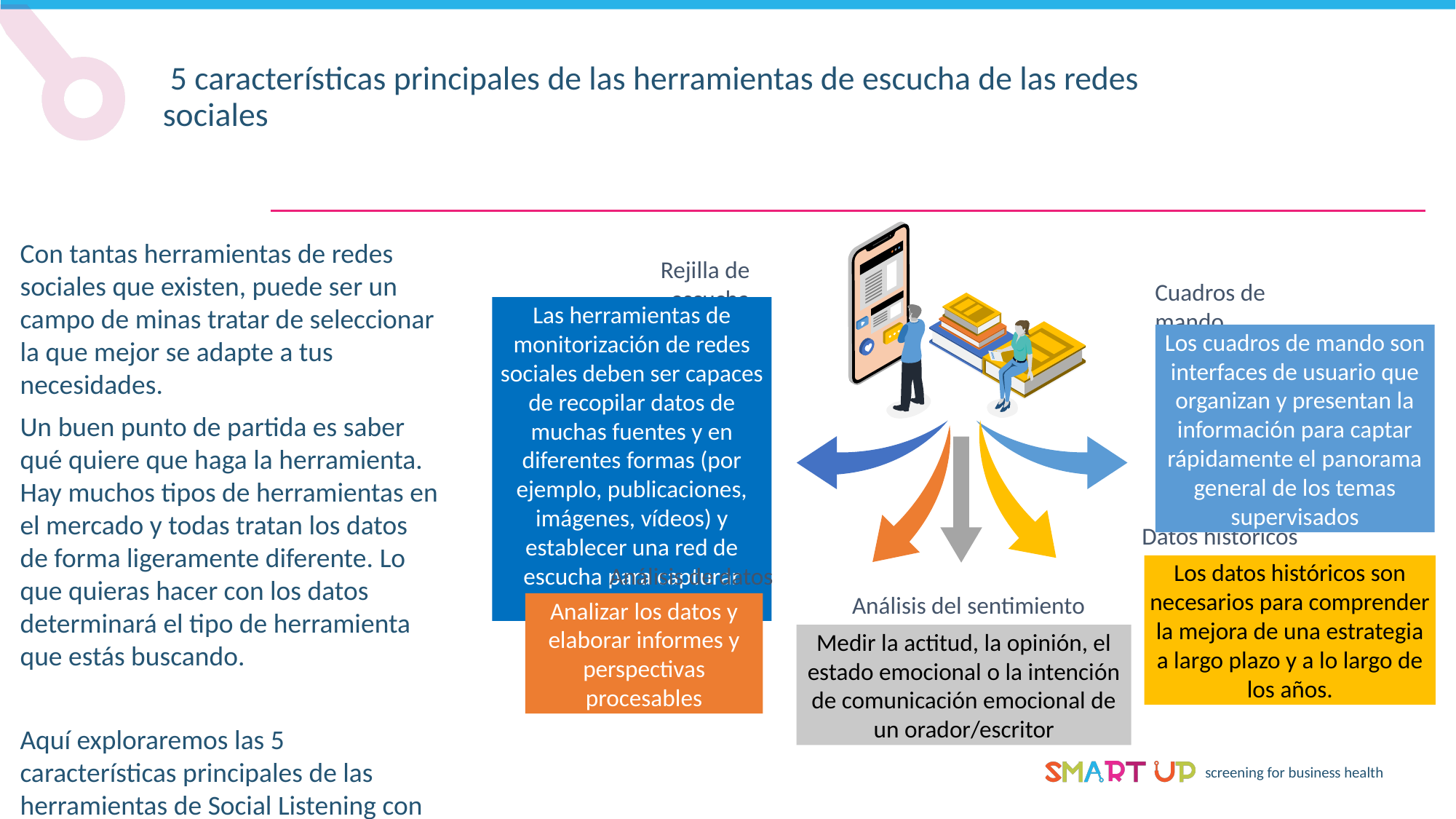

5 características principales de las herramientas de escucha de las redes sociales

Con tantas herramientas de redes sociales que existen, puede ser un campo de minas tratar de seleccionar la que mejor se adapte a tus necesidades.
Un buen punto de partida es saber qué quiere que haga la herramienta. Hay muchos tipos de herramientas en el mercado y todas tratan los datos de forma ligeramente diferente. Lo que quieras hacer con los datos determinará el tipo de herramienta que estás buscando.

Aquí exploraremos las 5 características principales de las herramientas de Social Listening con el fin de darle un comienzo para su análisis

Rejilla de escucha
Cuadros de mando
Las herramientas de monitorización de redes sociales deben ser capaces de recopilar datos de muchas fuentes y en diferentes formas (por ejemplo, publicaciones, imágenes, vídeos) y establecer una red de escucha para capturar dichos datos.
Los cuadros de mando son interfaces de usuario que organizan y presentan la información para captar rápidamente el panorama general de los temas supervisados

Datos históricos
Análisis de datos
Los datos históricos son necesarios para comprender la mejora de una estrategia a largo plazo y a lo largo de los años.
Análisis del sentimiento
Analizar los datos y elaborar informes y perspectivas procesables
Medir la actitud, la opinión, el estado emocional o la intención de comunicación emocional de un orador/escritor